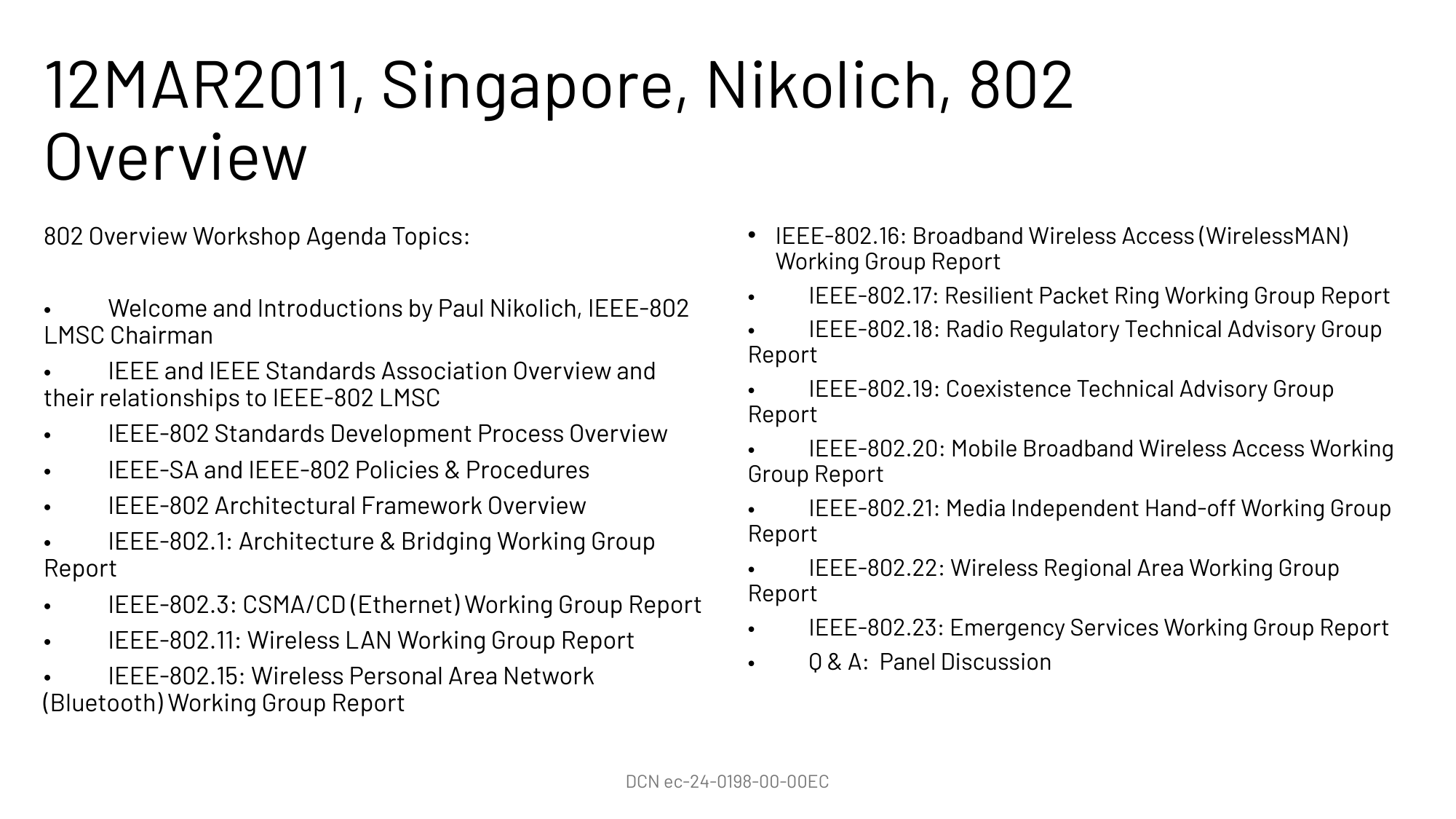

# 12MAR2011, Singapore, Nikolich, 802 Overview
802 Overview Workshop Agenda Topics:

•	Welcome and Introductions by Paul Nikolich, IEEE-802 LMSC Chairman
•	IEEE and IEEE Standards Association Overview and their relationships to IEEE-802 LMSC
•	IEEE-802 Standards Development Process Overview
•	IEEE-SA and IEEE-802 Policies & Procedures
•	IEEE-802 Architectural Framework Overview
•	IEEE-802.1: Architecture & Bridging Working Group Report
•	IEEE-802.3: CSMA/CD (Ethernet) Working Group Report
•	IEEE-802.11: Wireless LAN Working Group Report
•	IEEE-802.15: Wireless Personal Area Network (Bluetooth) Working Group Report

IEEE-802.16: Broadband Wireless Access (WirelessMAN) Working Group Report
•	IEEE-802.17: Resilient Packet Ring Working Group Report
•	IEEE-802.18: Radio Regulatory Technical Advisory Group Report
•	IEEE-802.19: Coexistence Technical Advisory Group Report
•	IEEE-802.20: Mobile Broadband Wireless Access Working Group Report
•	IEEE-802.21: Media Independent Hand-off Working Group Report
•	IEEE-802.22: Wireless Regional Area Working Group Report
•	IEEE-802.23: Emergency Services Working Group Report
•	Q & A:  Panel Discussion

DCN ec-24-0198-00-00EC